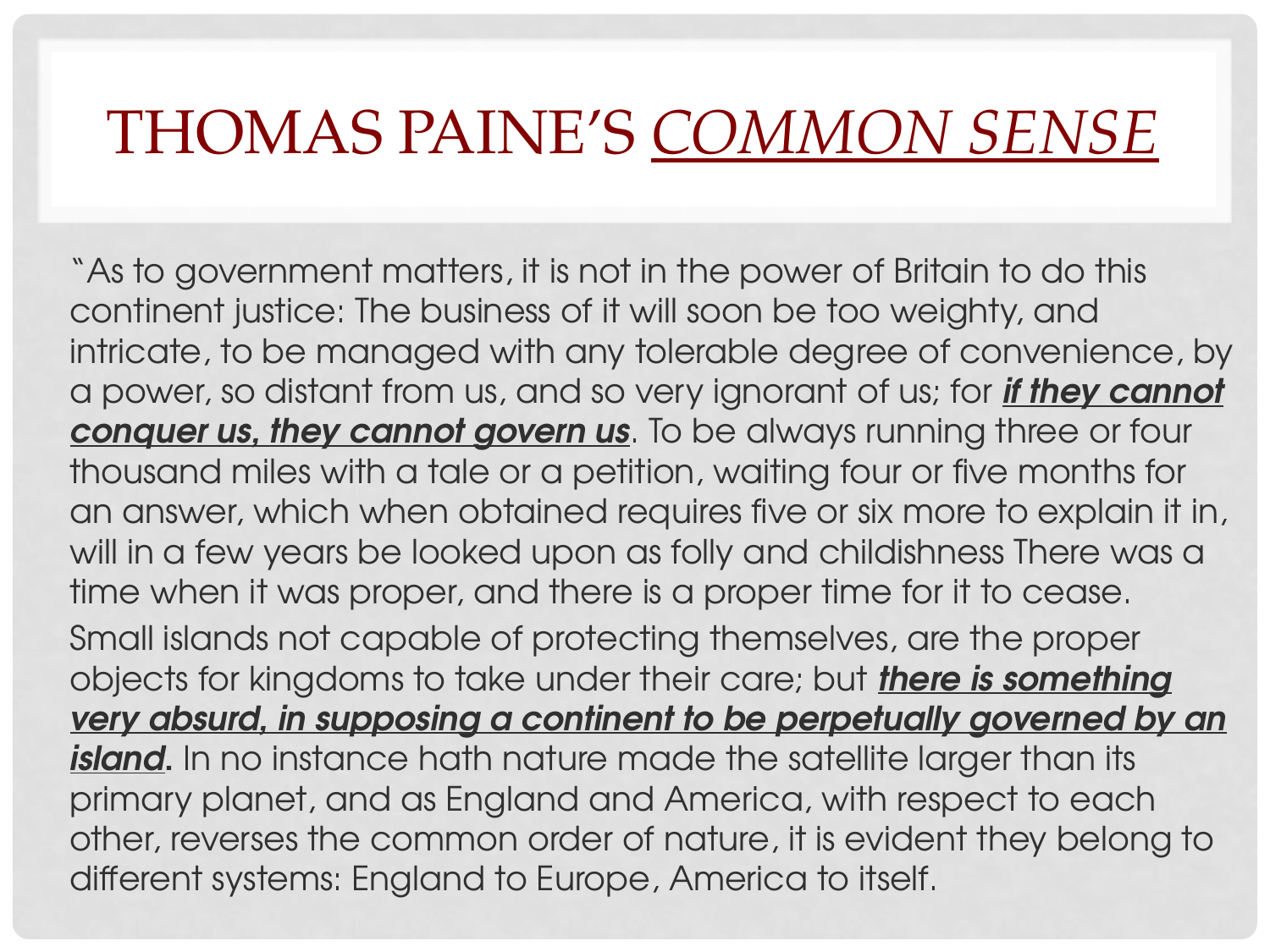

# Thomas Paine’s Common Sense
“As to government matters, it is not in the power of Britain to do this continent justice: The business of it will soon be too weighty, and intricate, to be managed with any tolerable degree of convenience, by a power, so distant from us, and so very ignorant of us; for if they cannot conquer us, they cannot govern us. To be always running three or four thousand miles with a tale or a petition, waiting four or five months for an answer, which when obtained requires five or six more to explain it in, will in a few years be looked upon as folly and childishness There was a time when it was proper, and there is a proper time for it to cease.
Small islands not capable of protecting themselves, are the proper objects for kingdoms to take under their care; but there is something very absurd, in supposing a continent to be perpetually governed by an island. In no instance hath nature made the satellite larger than its primary planet, and as England and America, with respect to each other, reverses the common order of nature, it is evident they belong to different systems: England to Europe, America to itself.